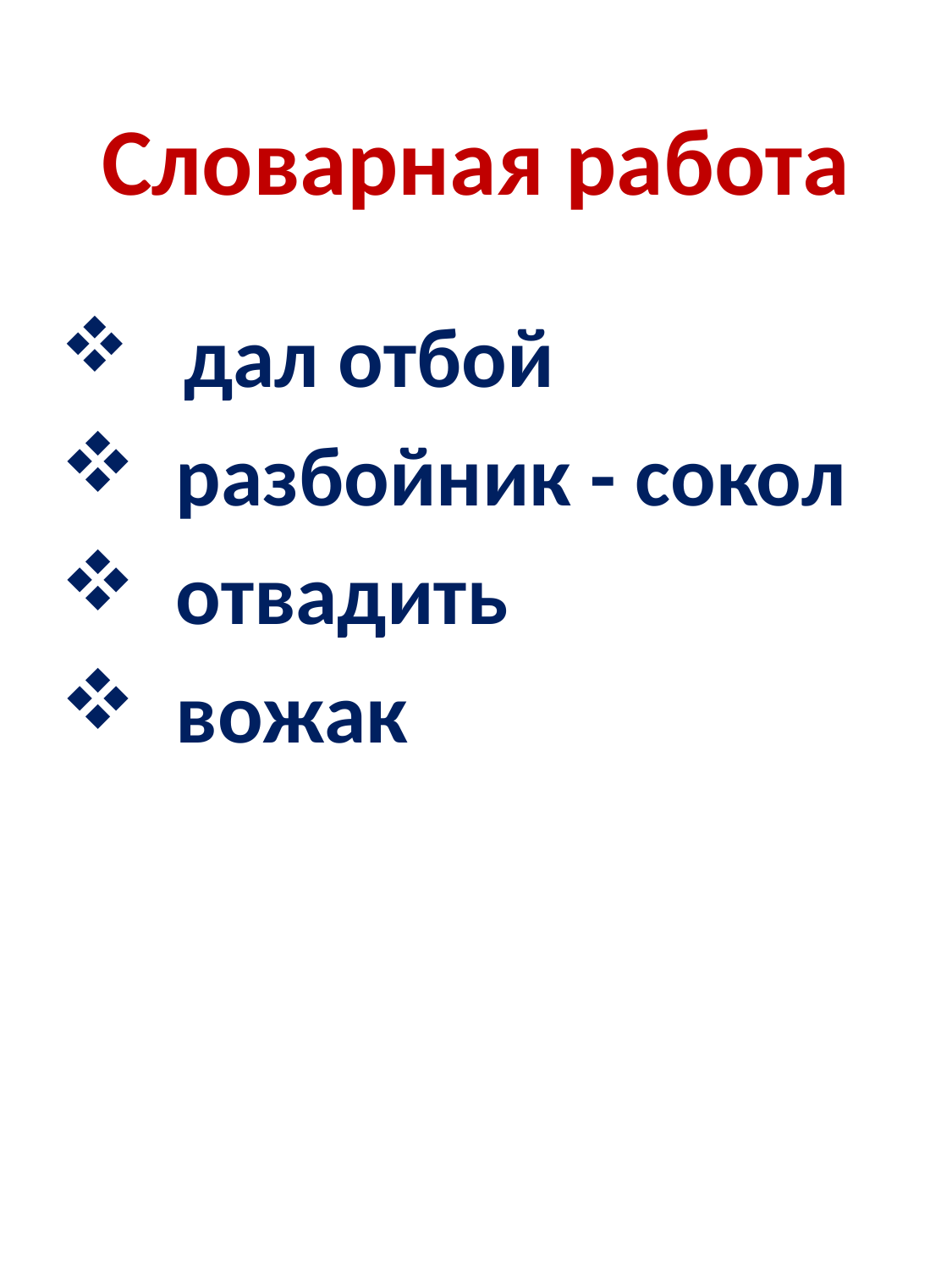

# Словарная работа
   дал отбой
  разбойник - сокол
  отвадить
  вожак